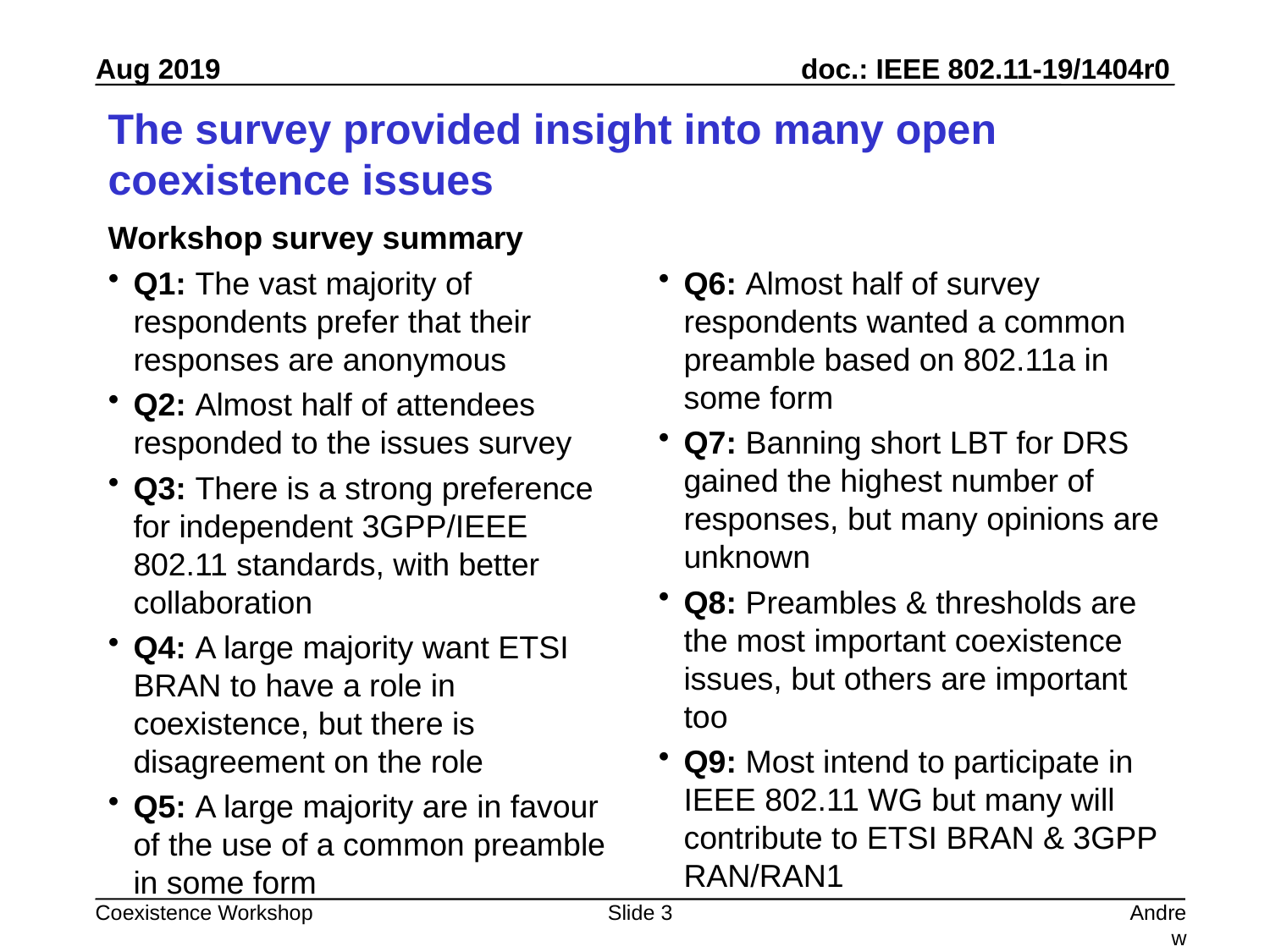

# The survey provided insight into many open coexistence issues
Workshop survey summary
Q1: The vast majority of respondents prefer that their responses are anonymous
Q2: Almost half of attendees responded to the issues survey
Q3: There is a strong preference for independent 3GPP/IEEE 802.11 standards, with better collaboration
Q4: A large majority want ETSI BRAN to have a role in coexistence, but there is disagreement on the role
Q5: A large majority are in favour of the use of a common preamble in some form

Q6: Almost half of survey respondents wanted a common preamble based on 802.11a in some form
Q7: Banning short LBT for DRS gained the highest number of responses, but many opinions are unknown
Q8: Preambles & thresholds are the most important coexistence issues, but others are important too
Q9: Most intend to participate in IEEE 802.11 WG but many will contribute to ETSI BRAN & 3GPP RAN/RAN1
Slide 3
Andrew Myles, Cisco